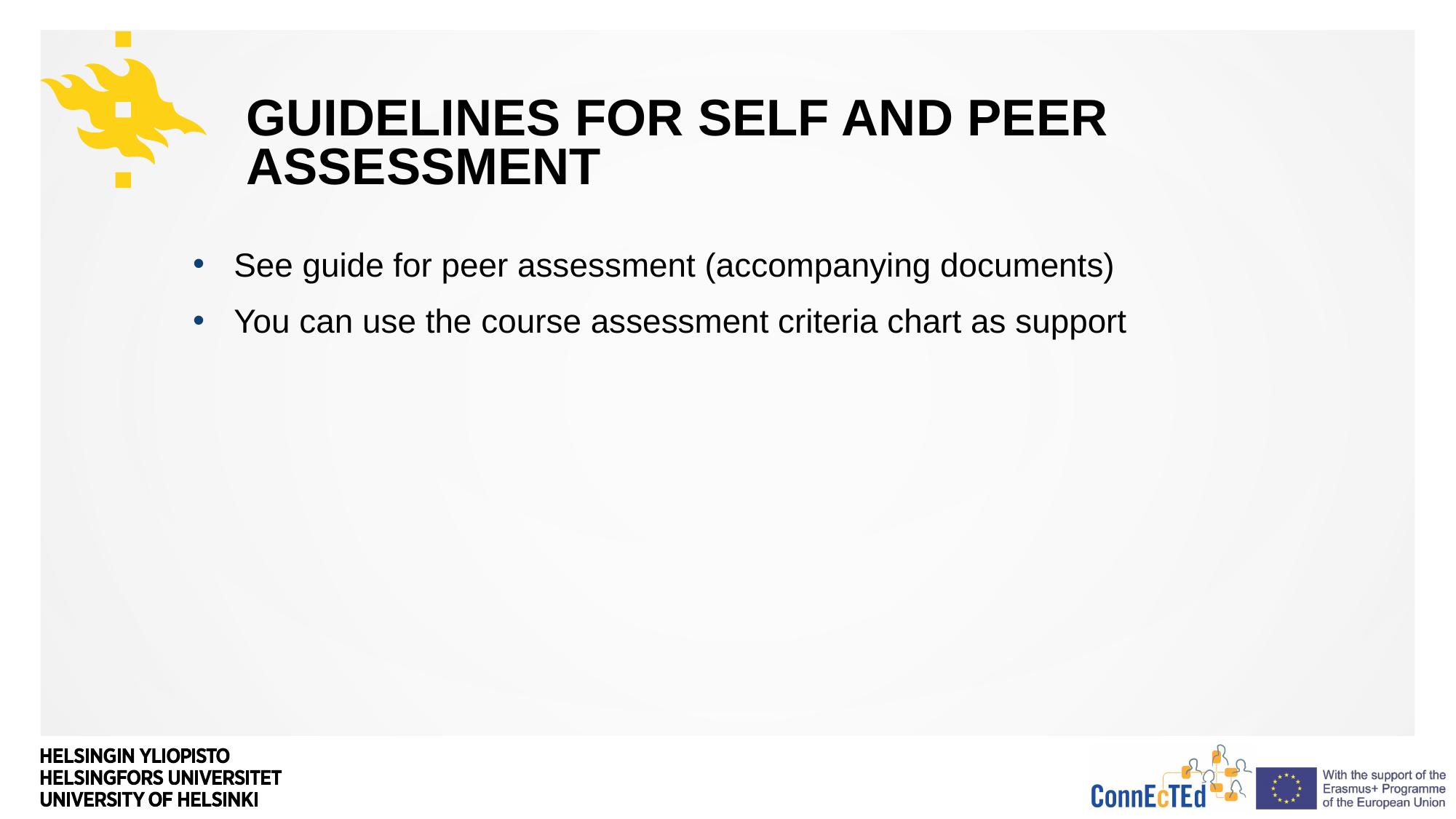

# GUIDELINES FOR SELF and PEER ASSESSMENT
See guide for peer assessment (accompanying documents)
You can use the course assessment criteria chart as support